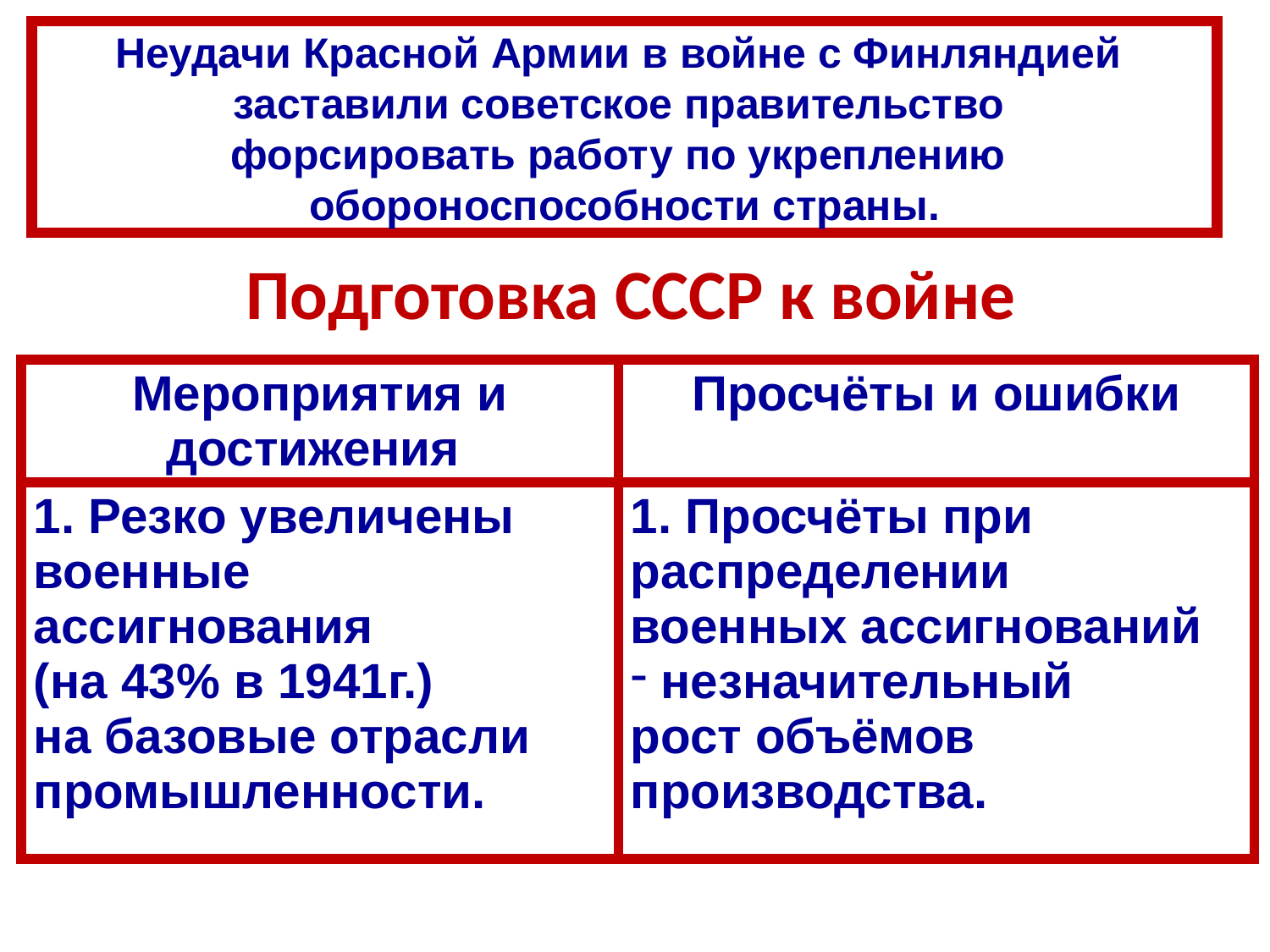

Неудачи Красной Армии в войне с Финляндией
заставили советское правительство
форсировать работу по укреплению
обороноспособности страны.
# Подготовка СССР к войне
| Мероприятия и достижения | Просчёты и ошибки |
| --- | --- |
| 1. Резко увеличены военные ассигнования (на 43% в 1941г.) на базовые отрасли промышленности. | 1. Просчёты при распределении военных ассигнований незначительный рост объёмов производства. |